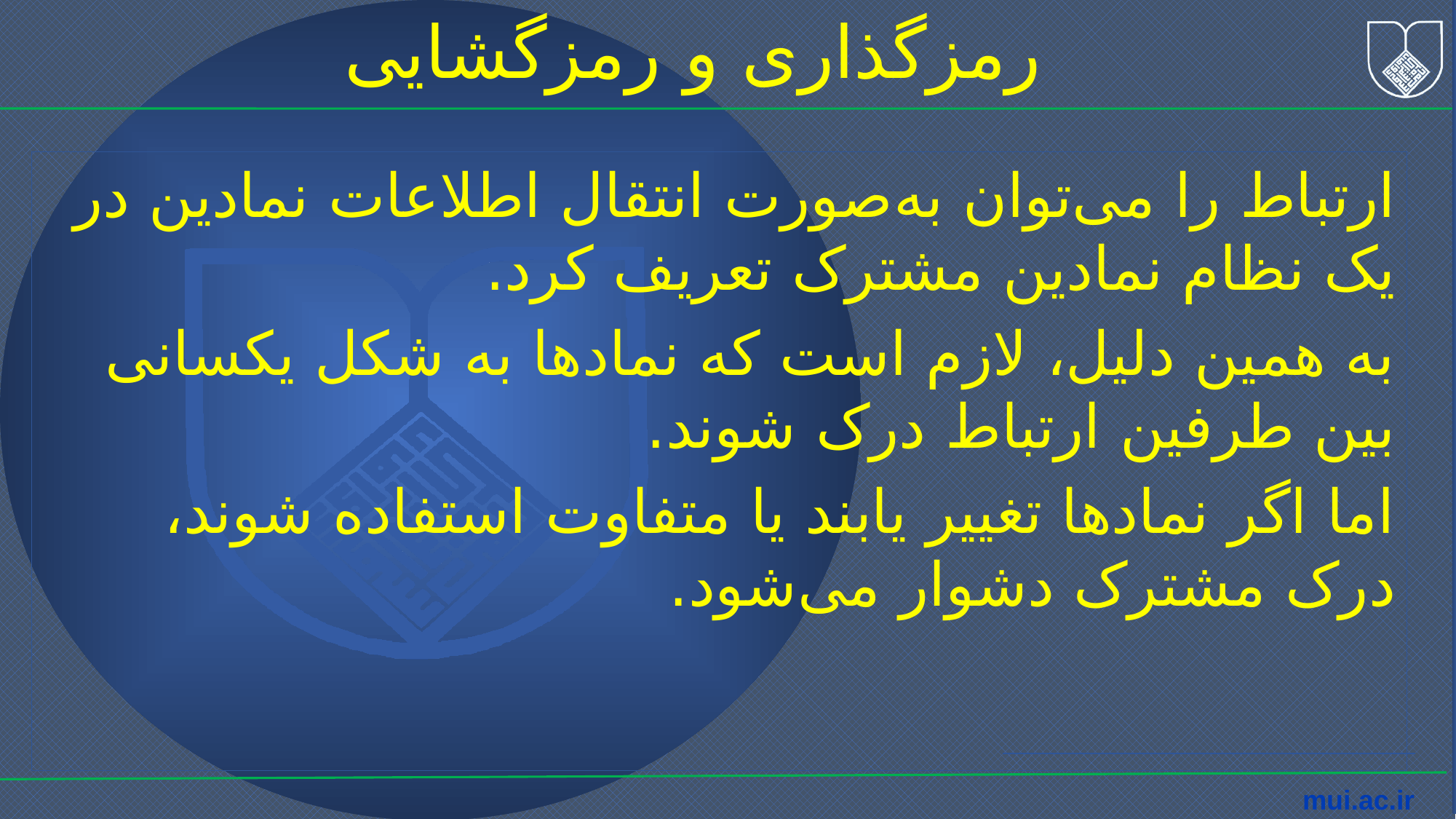

رمزگذاری و رمزگشایی
ارتباط را می‌توان به‌صورت انتقال اطلاعات نمادین در یک نظام نمادین مشترک تعریف کرد.
به همین دلیل، لازم است که نمادها به شکل یکسانی بین طرفین ارتباط درک شوند.
اما اگر نمادها تغییر یابند یا متفاوت استفاده شوند، درک مشترک دشوار می‌شود.